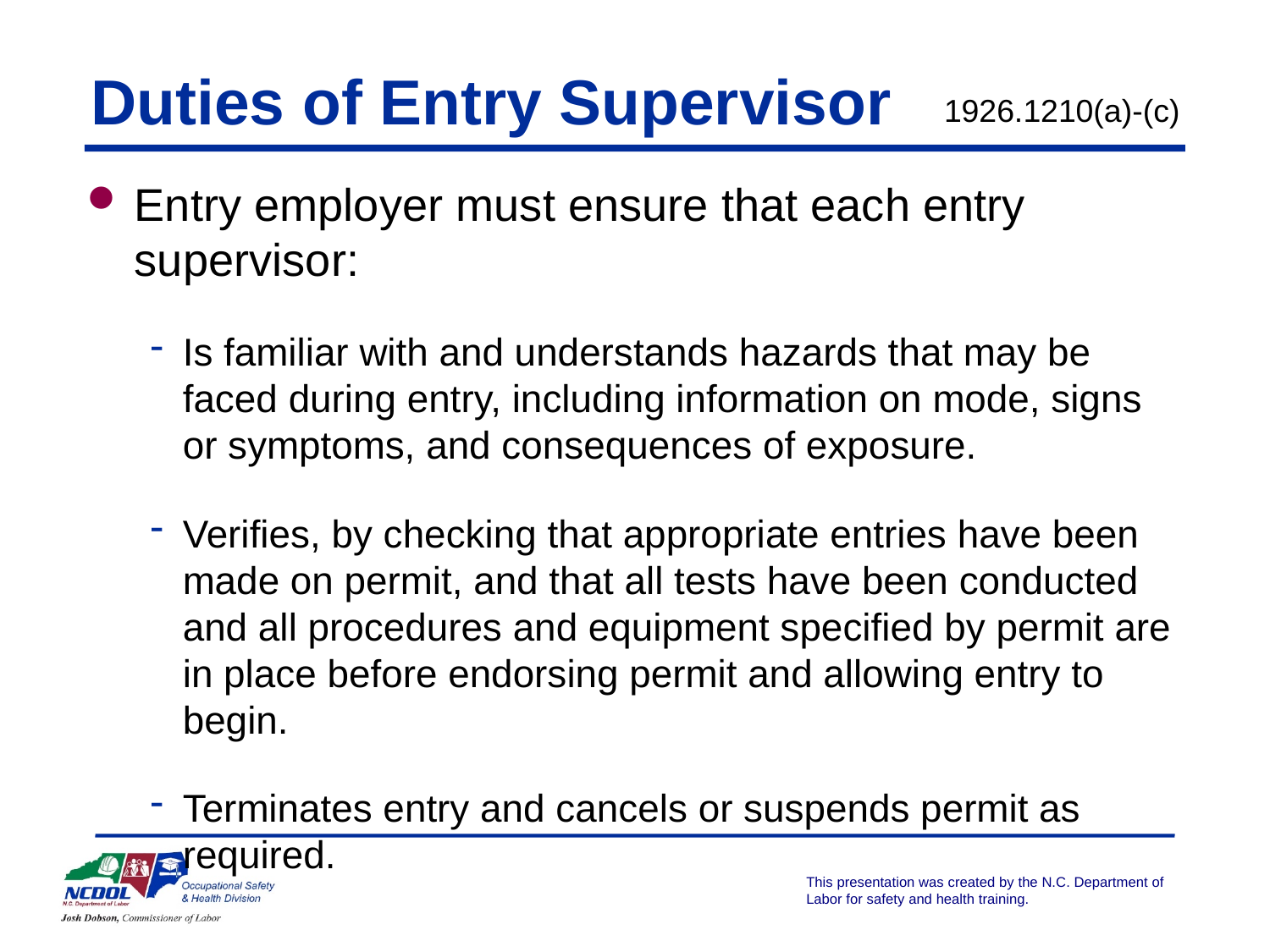

# Duties of Entry Supervisor
1926.1210(a)-(c)

Entry employer must ensure that each entry supervisor:

Is familiar with and understands hazards that may be faced during entry, including information on mode, signs or symptoms, and consequences of exposure.

Verifies, by checking that appropriate entries have been made on permit, and that all tests have been conducted and all procedures and equipment specified by permit are in place before endorsing permit and allowing entry to begin.

Terminates entry and cancels or suspends permit as required.